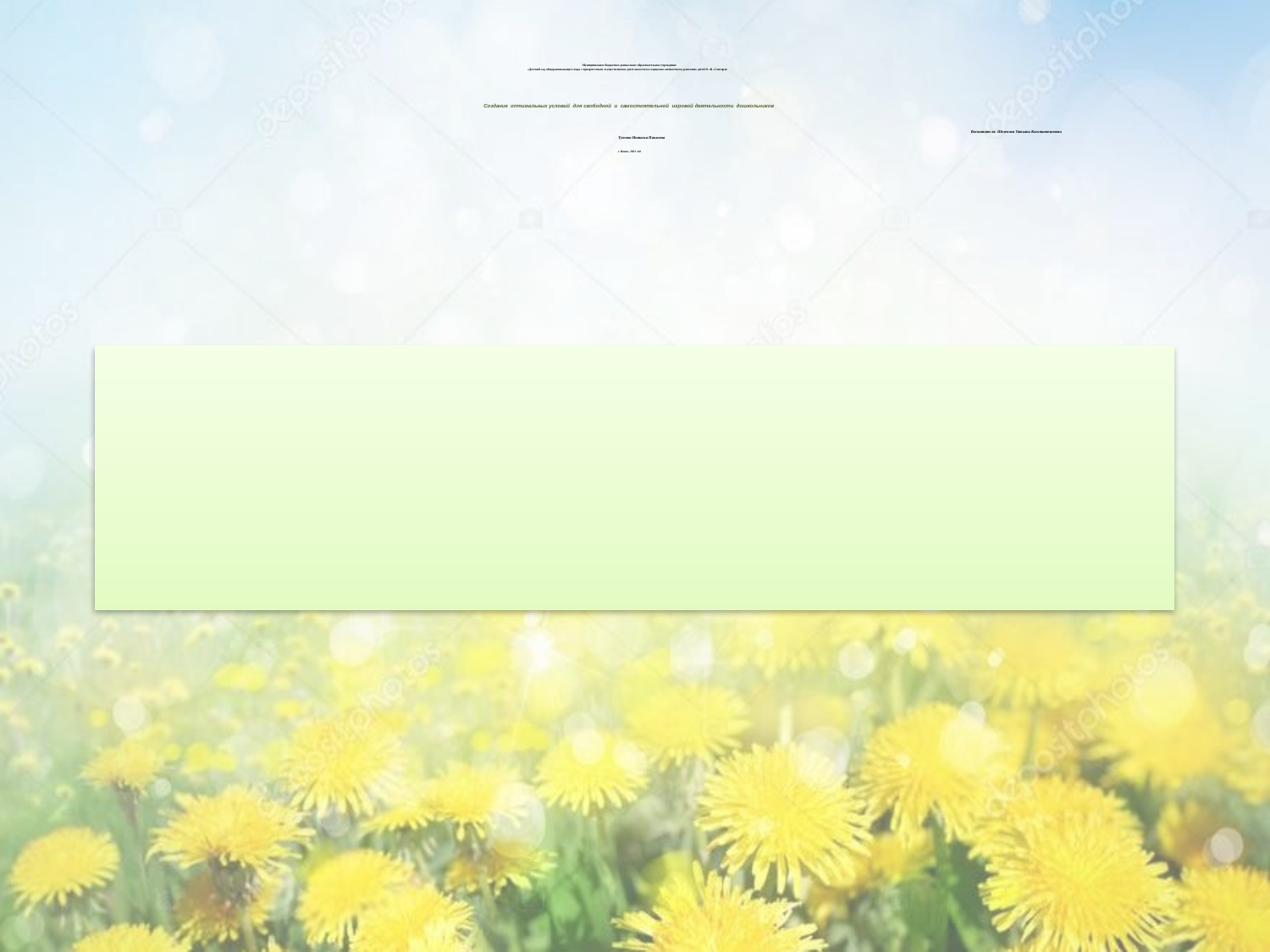

Муниципальное бюджетное дошкольное образовательное учреждение
«Детский сад общеразвивающего вида с приоритетным осуществлением деятельности по социально-личностному развитию детей № 46 «Снегири»

Создание  оптимальных условий  для свободной  и  самостоятельной  игровой деятельности  дошкольников

             Воспитатели: Шелепова Татьяна Константиновна
                       Тупота Наталья Павловна

г. Канск, 2021 год

#